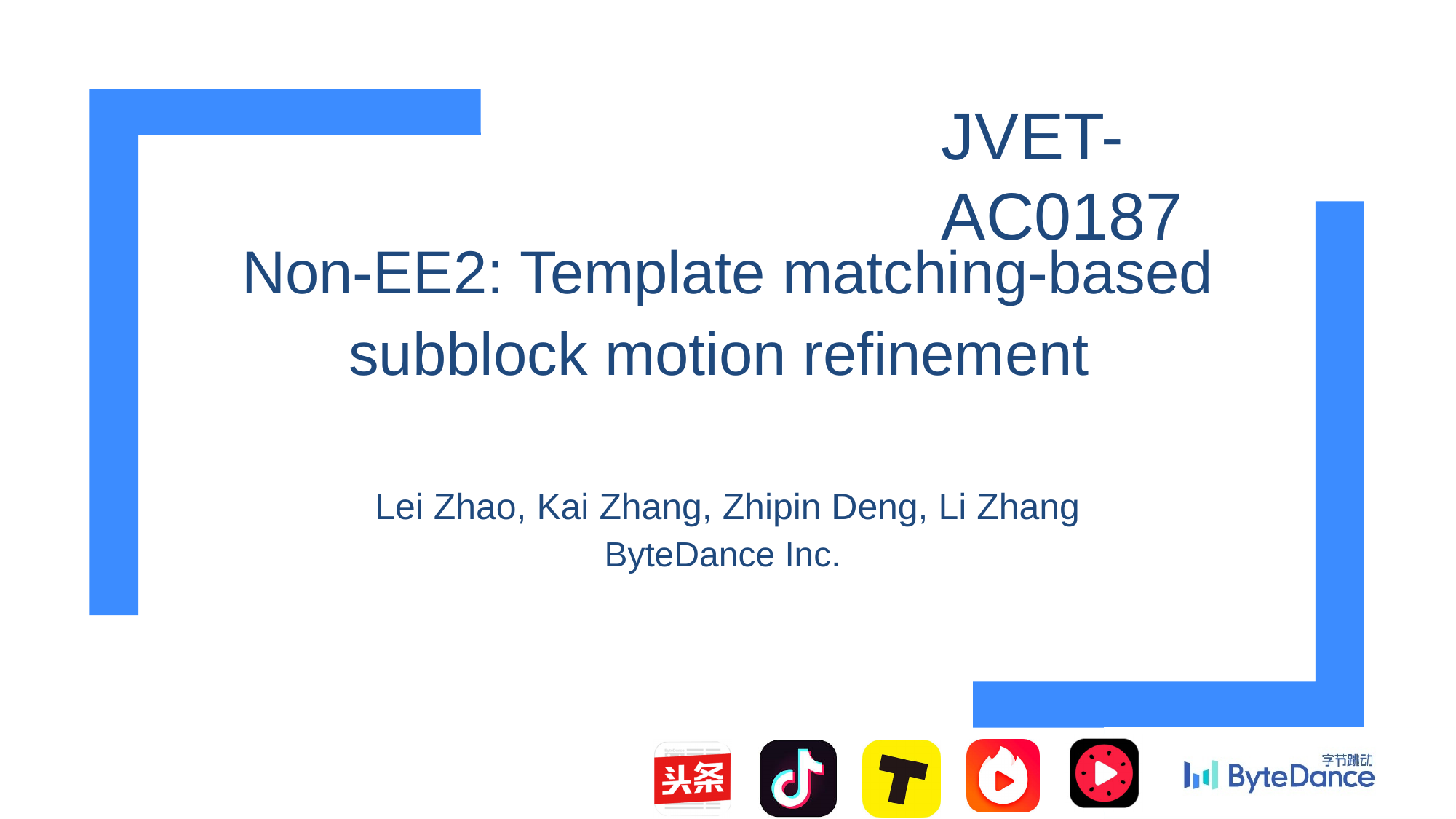

JVET-AC0187

Non-EE2: Template matching-based subblock motion refinement
Lei Zhao, Kai Zhang, Zhipin Deng, Li Zhang
ByteDance Inc.